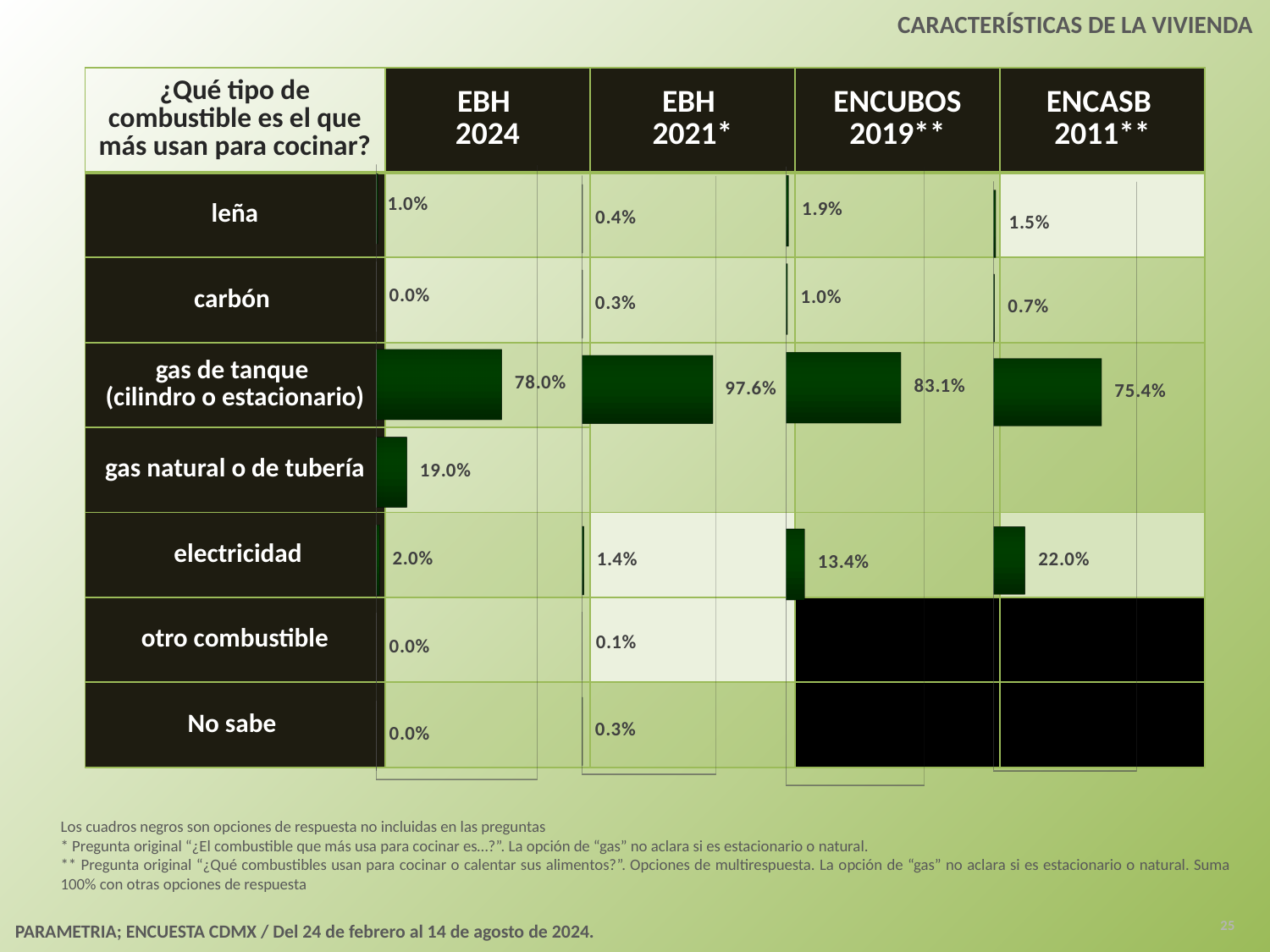

CARACTERÍSTICAS DE LA VIVIENDA
| ¿Qué tipo de combustible es el que más usan para cocinar? | EBH 2024 | EBH 2021\* | ENCUBOS 2019\*\* | ENCASB 2011\*\* |
| --- | --- | --- | --- | --- |
| leña |  |  |  |  |
| carbón |  |  |  |  |
| gas de tanque (cilindro o estacionario) |  |  |  |  |
| gas natural o de tubería |  |  |  |  |
| electricidad |  |  |  |  |
| otro combustible |  |  |  |  |
| No sabe |  |  |  |  |

[unsupported chart]

[unsupported chart]

[unsupported chart]

[unsupported chart]

Los cuadros negros son opciones de respuesta no incluidas en las preguntas
* Pregunta original “¿El combustible que más usa para cocinar es…?”. La opción de “gas” no aclara si es estacionario o natural.
** Pregunta original “¿Qué combustibles usan para cocinar o calentar sus alimentos?”. Opciones de multirespuesta. La opción de “gas” no aclara si es estacionario o natural. Suma 100% con otras opciones de respuesta
25
PARAMETRIA; ENCUESTA CDMX / Del 24 de febrero al 14 de agosto de 2024.